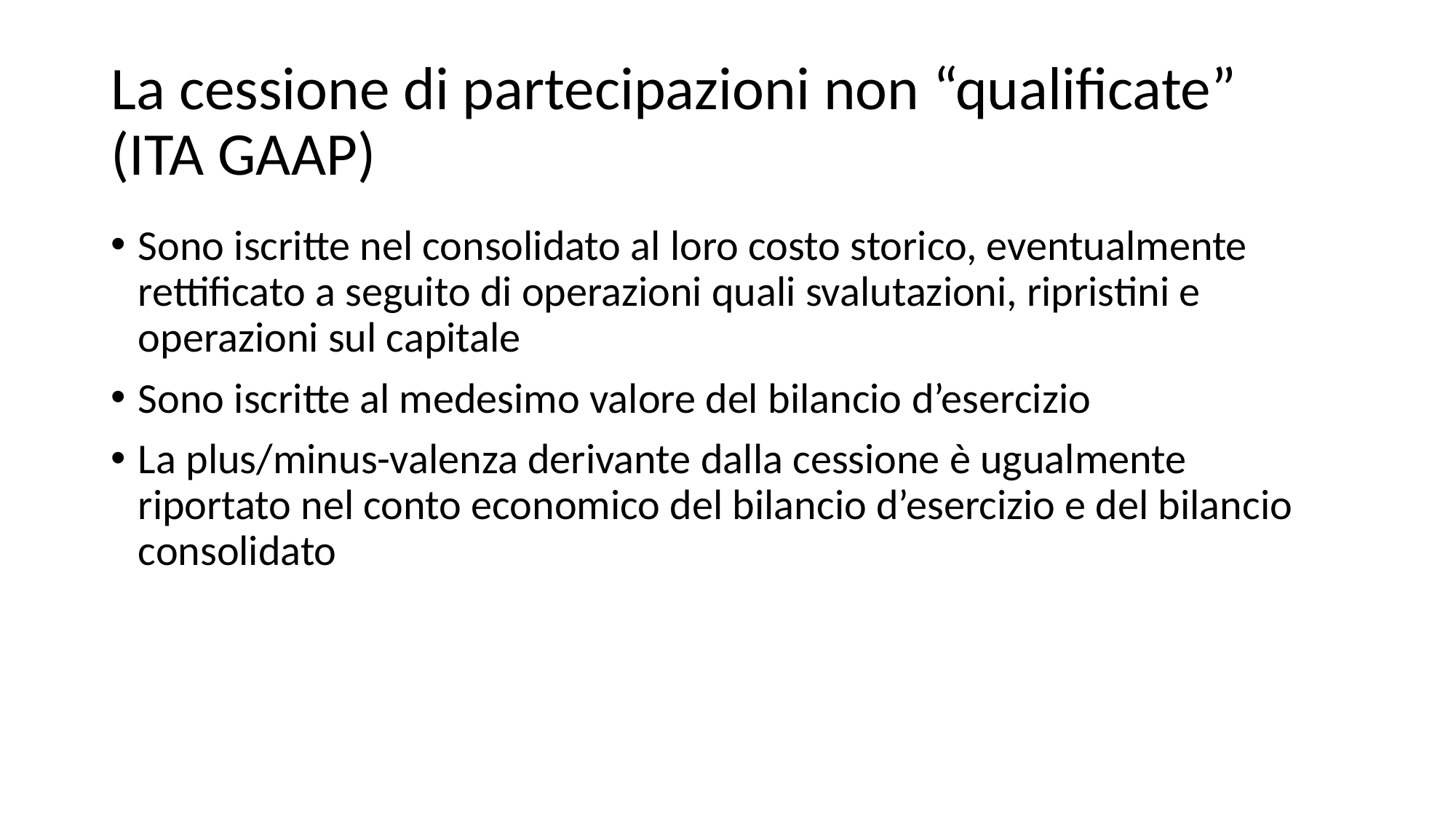

# La cessione di partecipazioni non “qualificate” (ITA GAAP)
Sono iscritte nel consolidato al loro costo storico, eventualmente rettificato a seguito di operazioni quali svalutazioni, ripristini e operazioni sul capitale
Sono iscritte al medesimo valore del bilancio d’esercizio
La plus/minus-valenza derivante dalla cessione è ugualmente riportato nel conto economico del bilancio d’esercizio e del bilancio consolidato